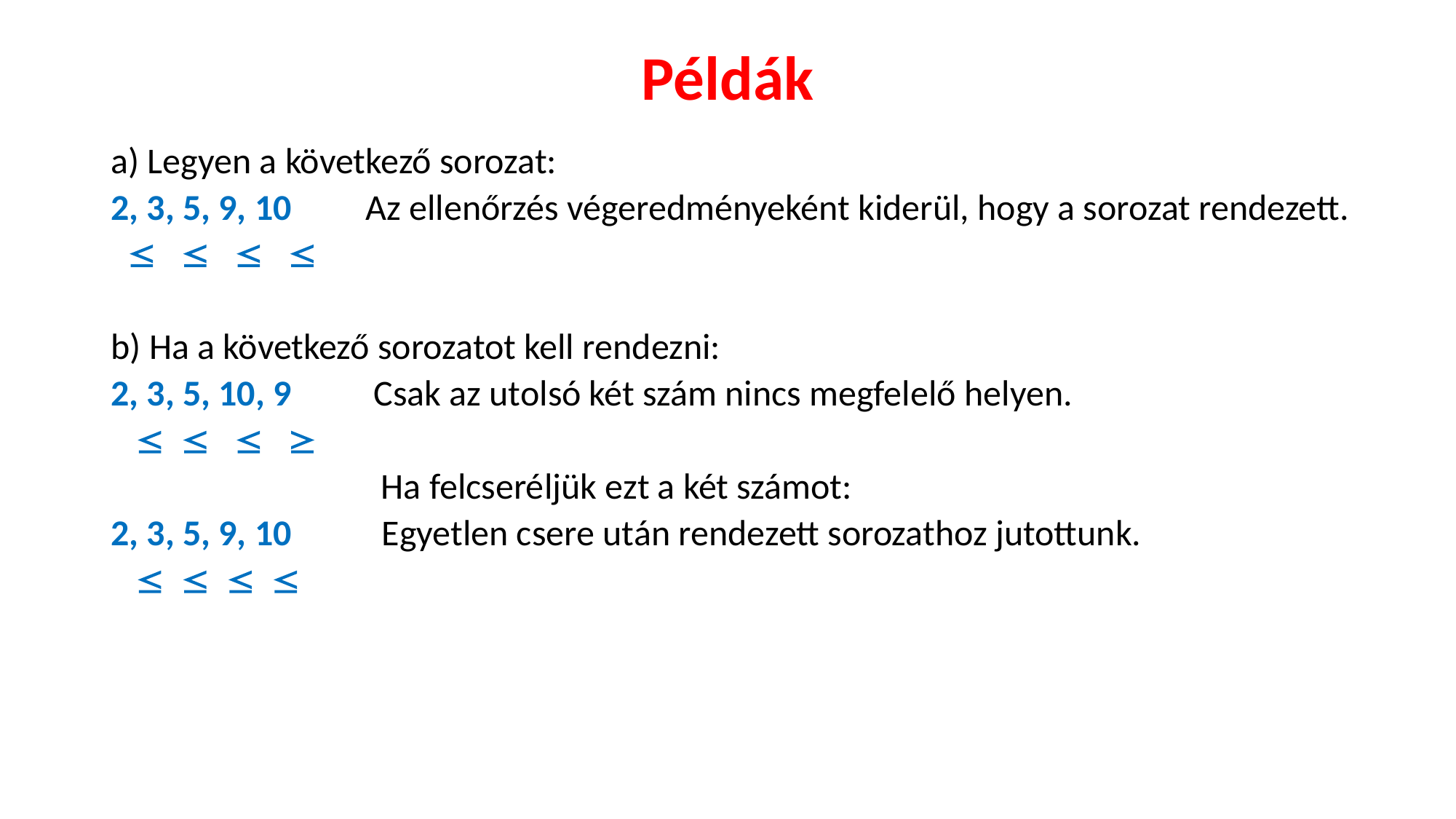

# Példák
a) Legyen a következő sorozat:
2, 3, 5, 9, 10         Az ellenőrzés végeredményeként kiderül, hogy a sorozat rendezett.
  ≤   ≤   ≤   ≤

b) Ha a következő sorozatot kell rendezni:
2, 3, 5, 10, 9          Csak az utolsó két szám nincs megfelelő helyen.
   ≤  ≤   ≤   ≥
                                 Ha felcseréljük ezt a két számot:
2, 3, 5, 9, 10           Egyetlen csere után rendezett sorozathoz jutottunk.
   ≤  ≤  ≤  ≤